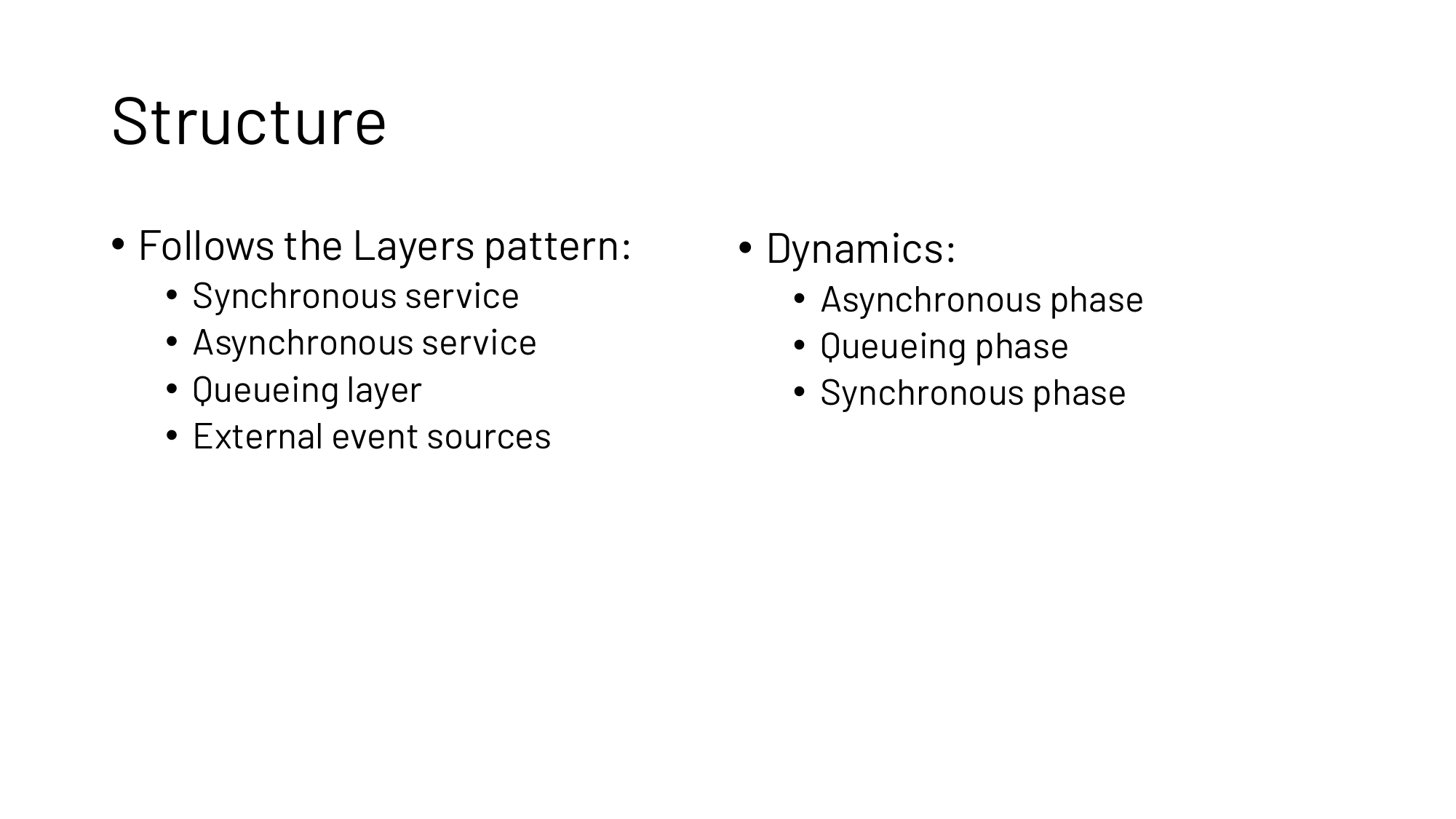

# Structure
Follows the Layers pattern:
Synchronous service
Asynchronous service
Queueing layer
External event sources
Dynamics:
Asynchronous phase
Queueing phase
Synchronous phase